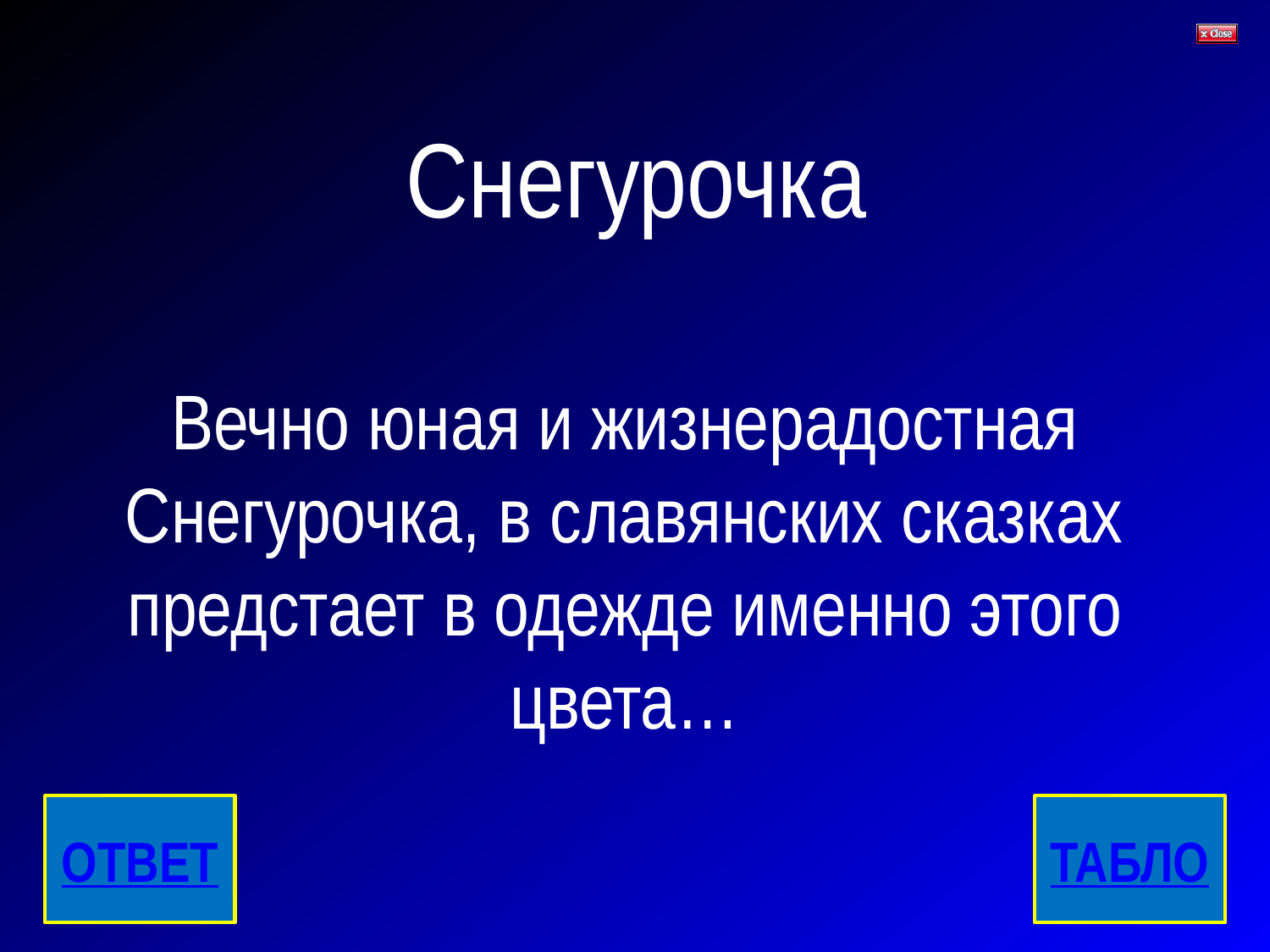

# Снегурочка

Вечно юная и жизнерадостная Снегурочка, в славянских сказках предстает в одежде именно этого цвета…
ОТВЕТ
ТАБЛО